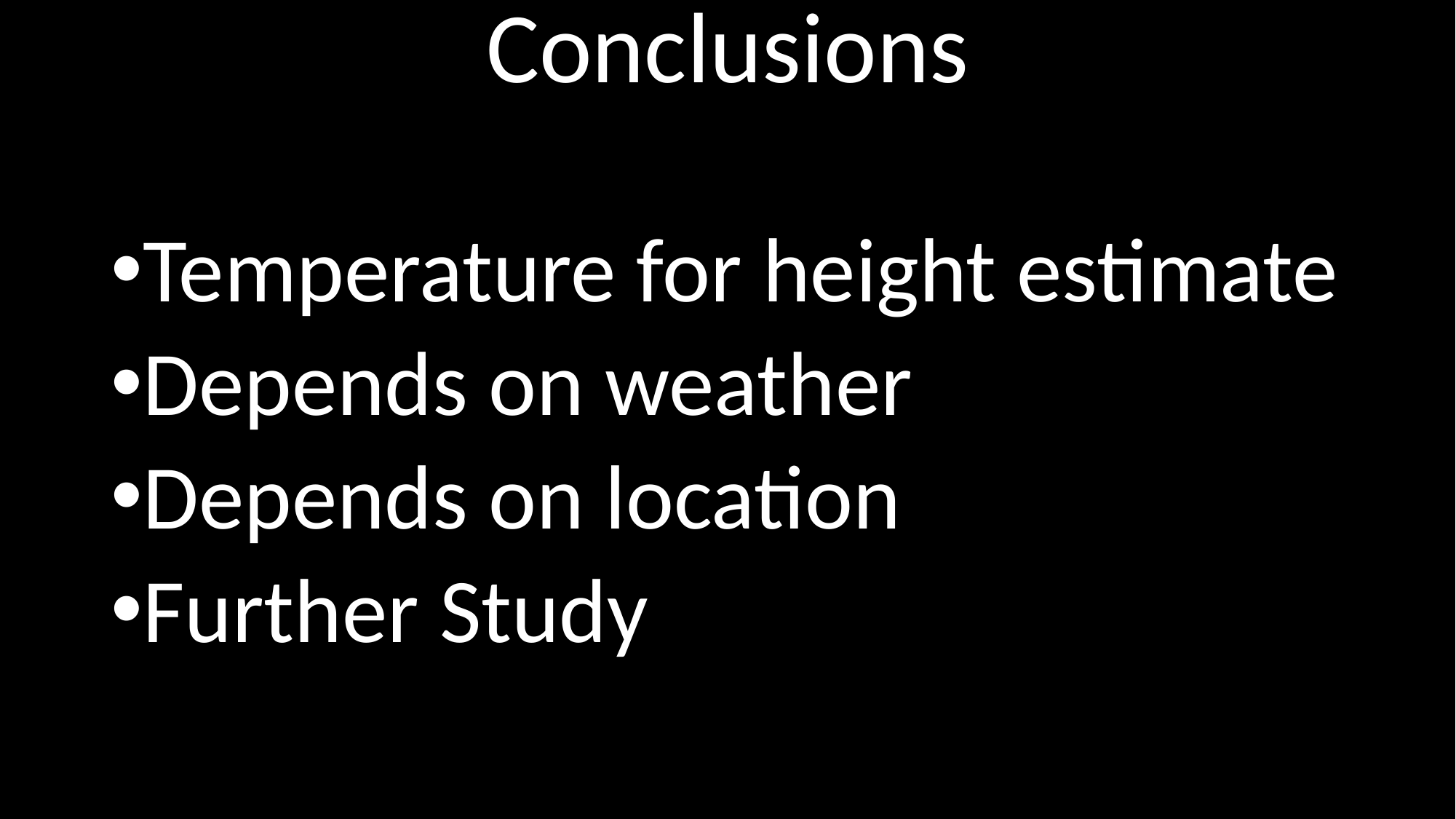

# Conclusions
Temperature for height estimate
Depends on weather
Depends on location
Further Study